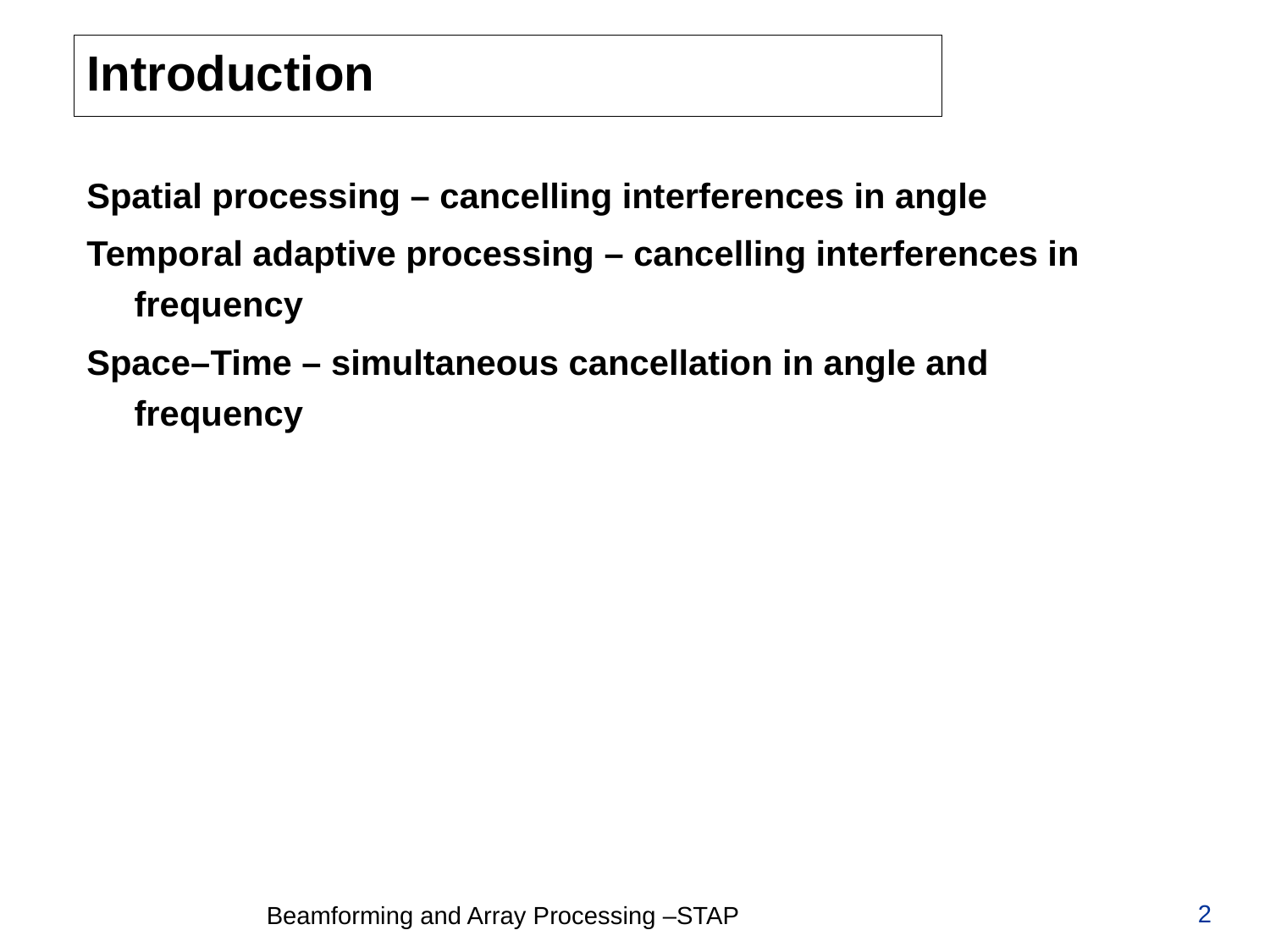

# Introduction
Spatial processing – cancelling interferences in angle
Temporal adaptive processing – cancelling interferences in frequency
Space–Time – simultaneous cancellation in angle and frequency
2